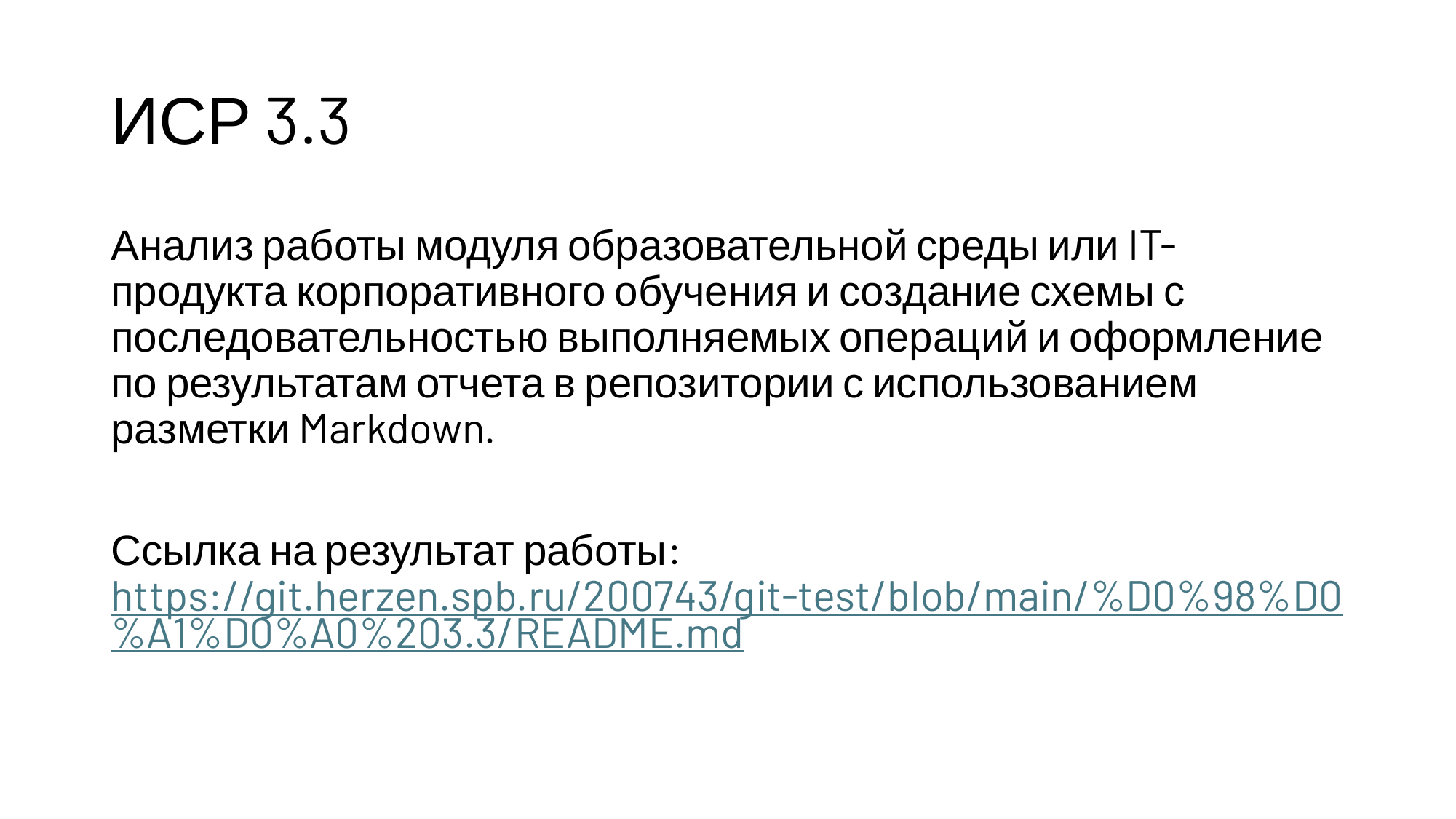

# ИСР 3.3
Анализ работы модуля образовательной среды или IT-продукта корпоративного обучения и создание схемы с последовательностью выполняемых операций и оформление по результатам отчета в репозитории с использованием разметки Markdown.

Ссылка на результат работы: https://git.herzen.spb.ru/200743/git-test/blob/main/%D0%98%D0%A1%D0%A0%203.3/README.md